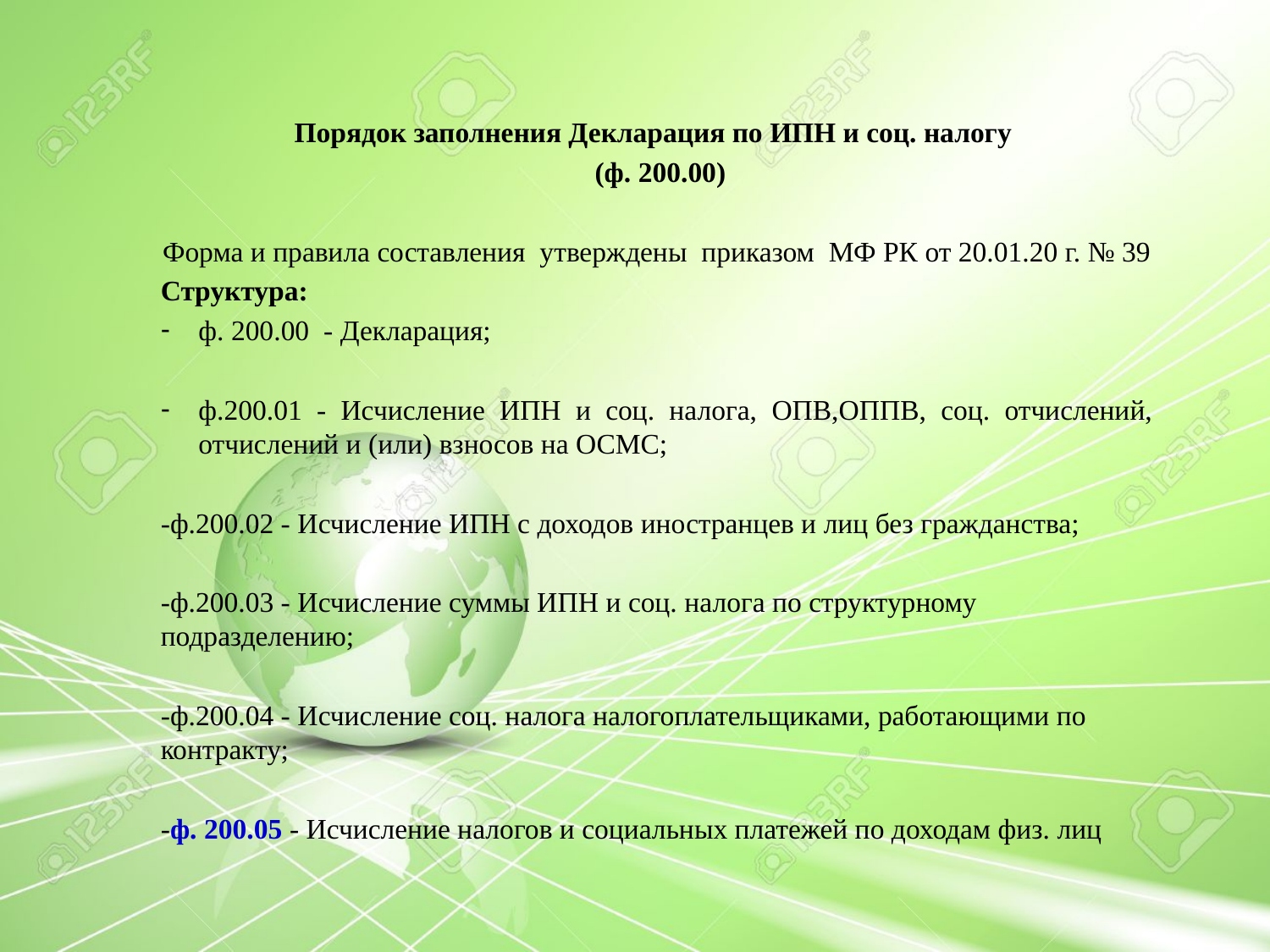

Порядок заполнения Декларация по ИПН и соц. налогу
 (ф. 200.00)

Форма и правила составления  утверждены  приказом  МФ РК от 20.01.20 г. № 39
Структура:
ф. 200.00  - Декларация;

ф.200.01 - Исчисление ИПН и соц. налога, ОПВ,ОППВ, соц. отчислений, отчислений и (или) взносов на ОСМС;

-ф.200.02 - Исчисление ИПН с доходов иностранцев и лиц без гражданства;

-ф.200.03 - Исчисление суммы ИПН и соц. налога по структурному подразделению;

-ф.200.04 - Исчисление соц. налога налогоплательщиками, работающими по контракту;

-ф. 200.05 - Исчисление налогов и социальных платежей по доходам физ. лиц